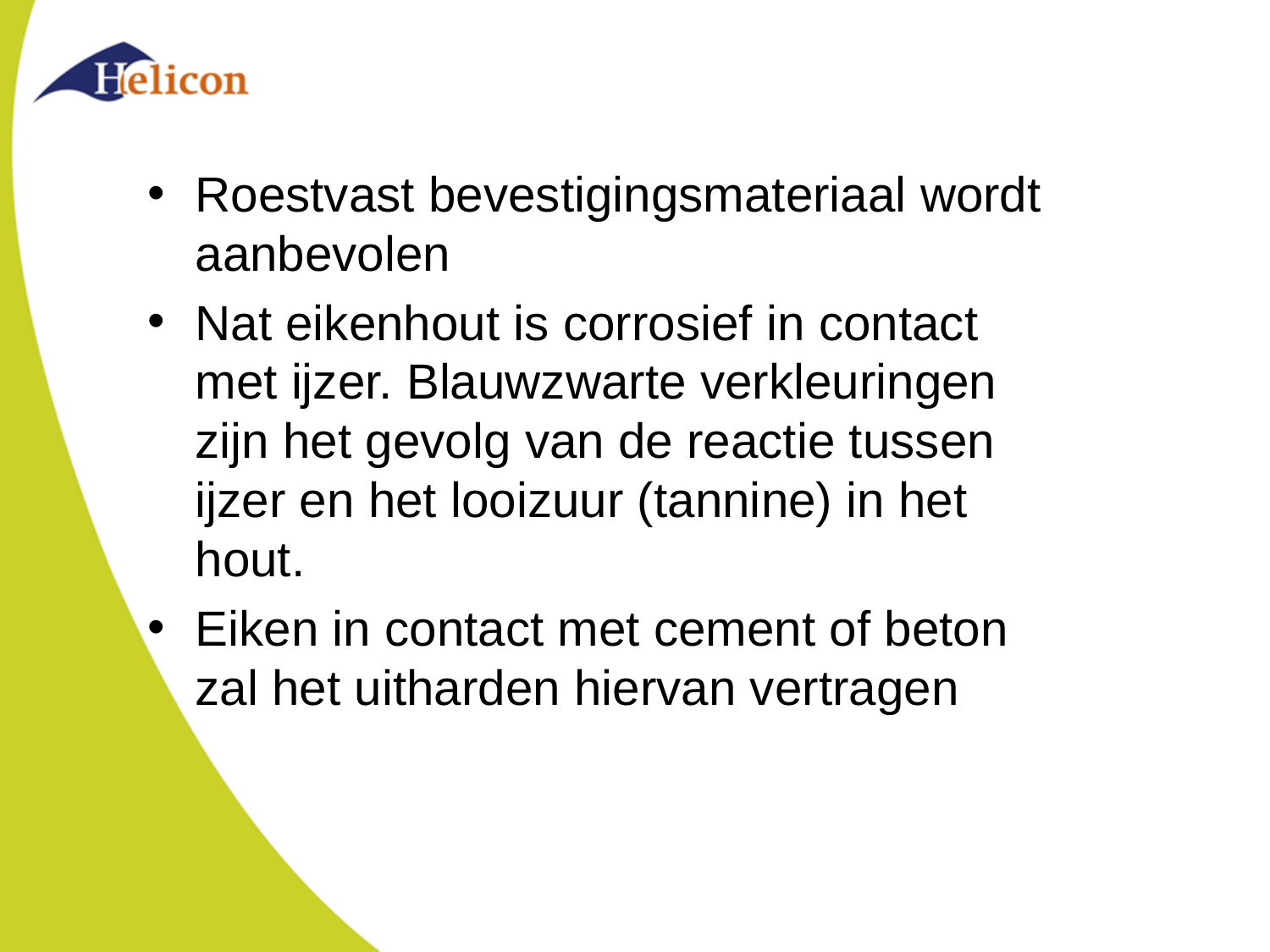

Roestvast bevestigingsmateriaal wordt aanbevolen
Nat eikenhout is corrosief in contact met ijzer. Blauwzwarte verkleuringen zijn het gevolg van de reactie tussen ijzer en het looizuur (tannine) in het hout.
Eiken in contact met cement of beton zal het uitharden hiervan vertragen